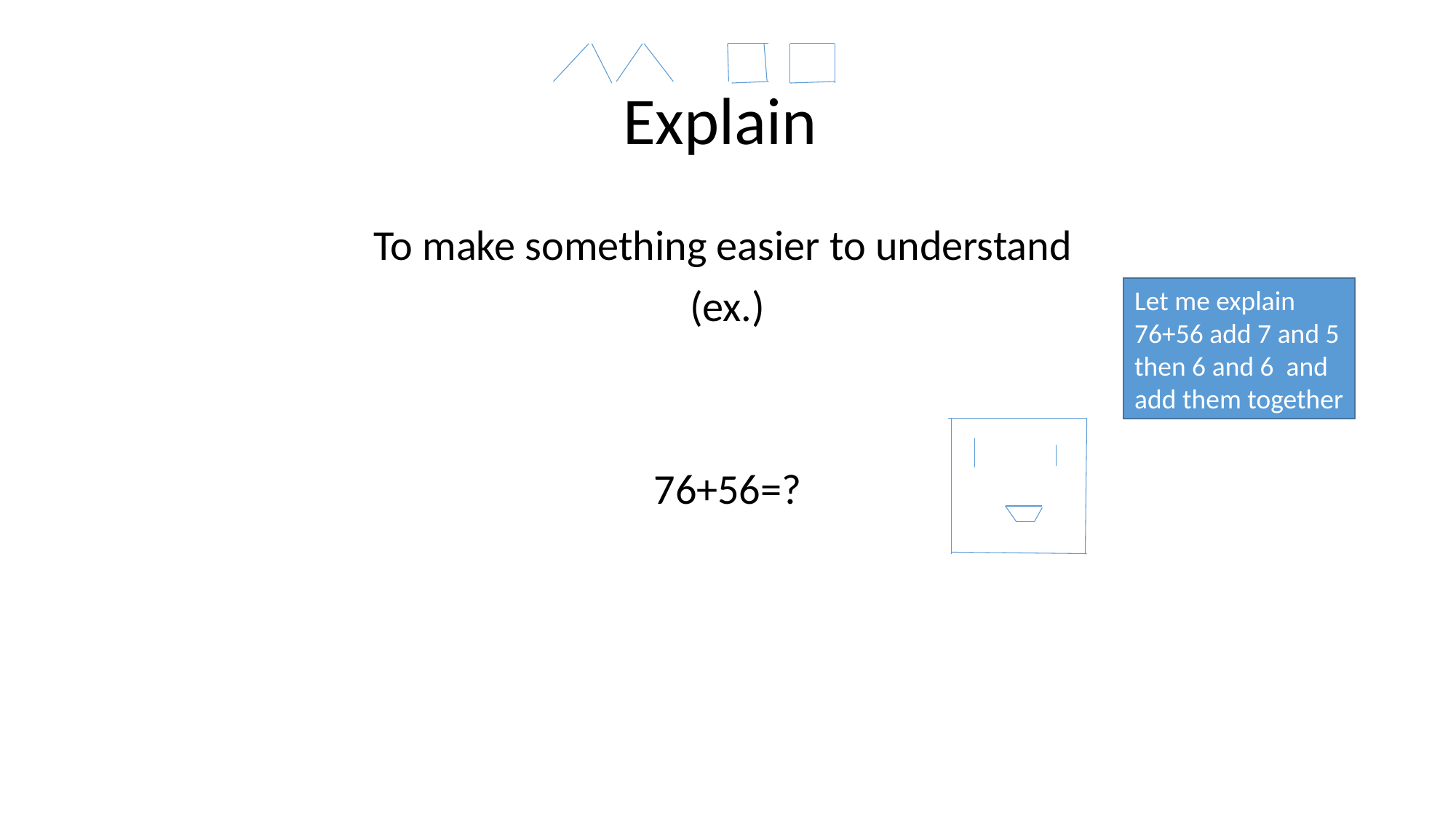

# Explain
To make something easier to understand
(ex.)

76+56=?

Let me explain 76+56 add 7 and 5 then 6 and 6  and add them together